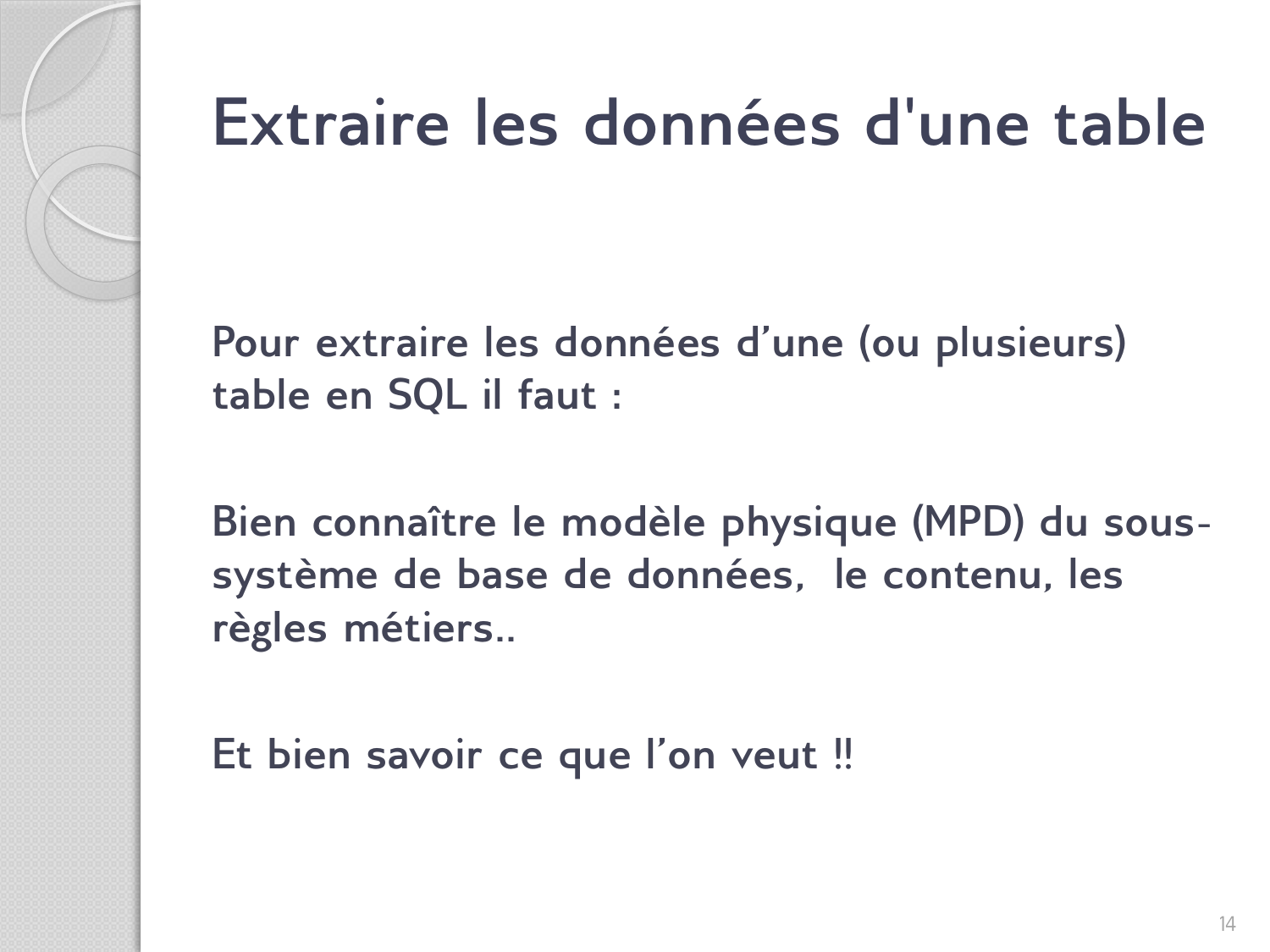

# Extraire les données d'une table
Pour extraire les données d’une (ou plusieurs) table en SQL il faut :

Bien connaître le modèle physique (MPD) du sous-système de base de données,  le contenu, les règles métiers..

Et bien savoir ce que l’on veut !!
14